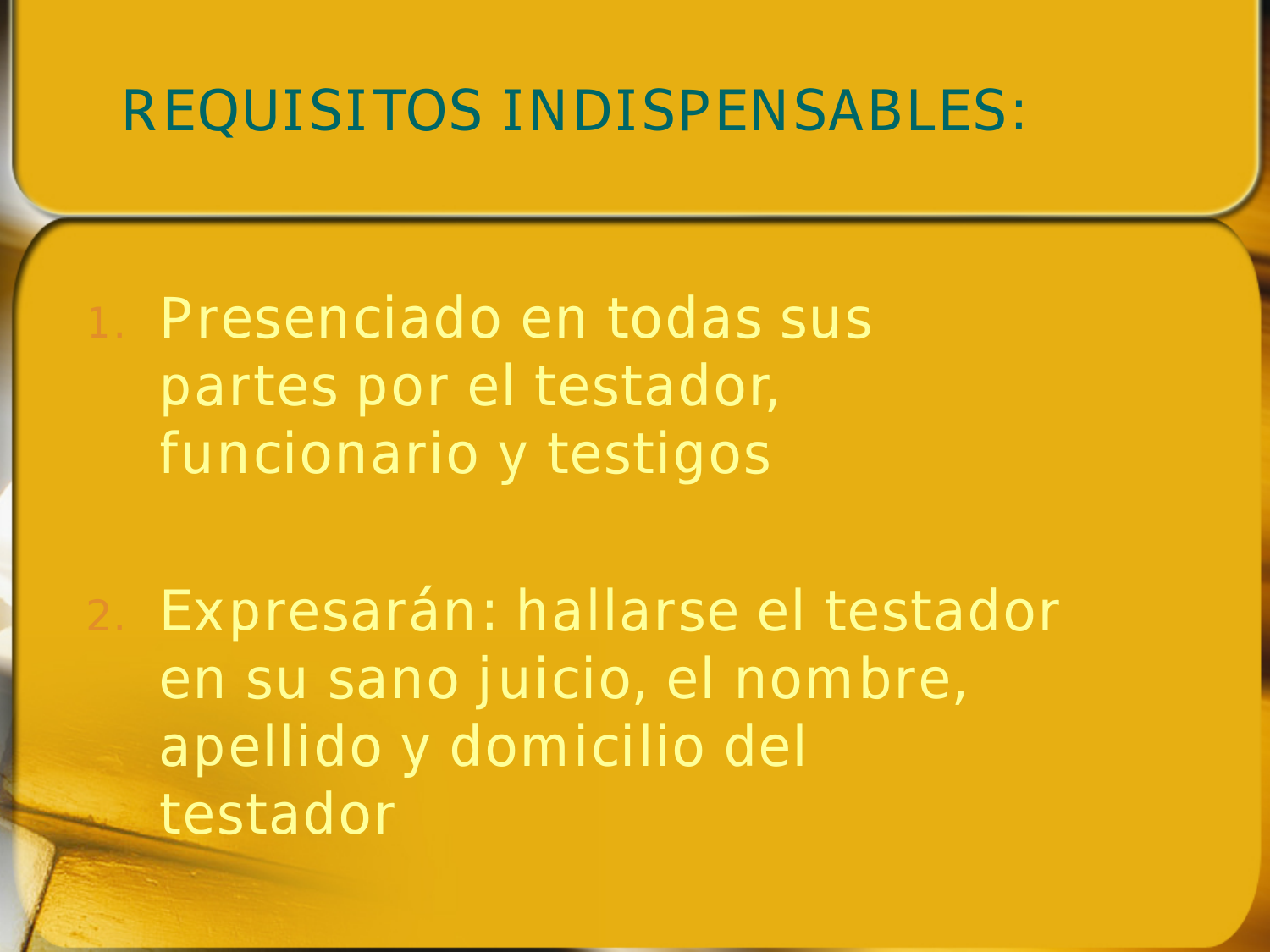

# REQUISITOS INDISPENSABLES:
Presenciado en todas sus partes por el testador, funcionario y testigos

Expresarán: hallarse el testador en su sano juicio, el nombre, apellido y domicilio del testador